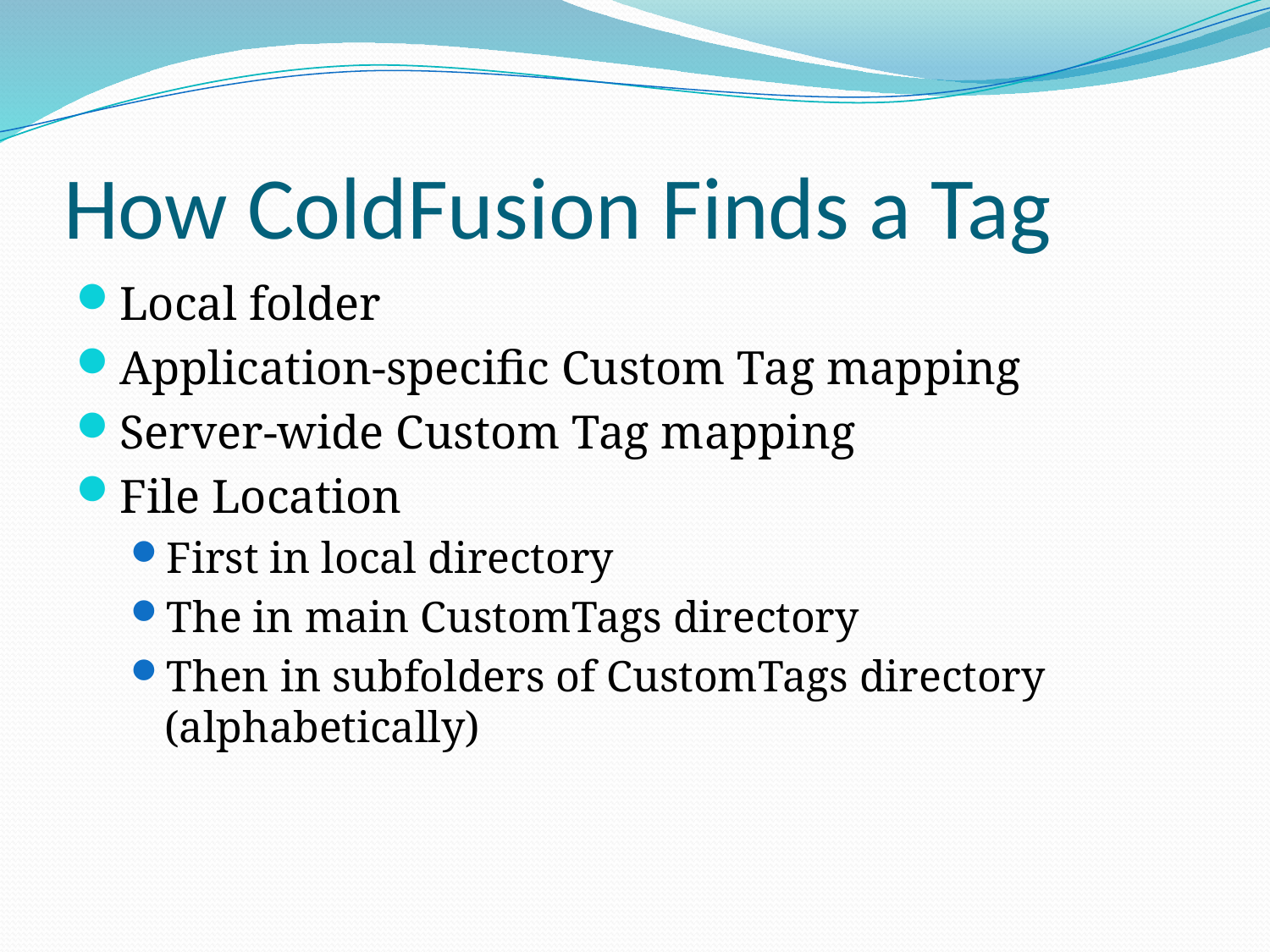

# How ColdFusion Finds a Tag
Local folder
Application-specific Custom Tag mapping
Server-wide Custom Tag mapping
File Location
First in local directory
The in main CustomTags directory
Then in subfolders of CustomTags directory (alphabetically)